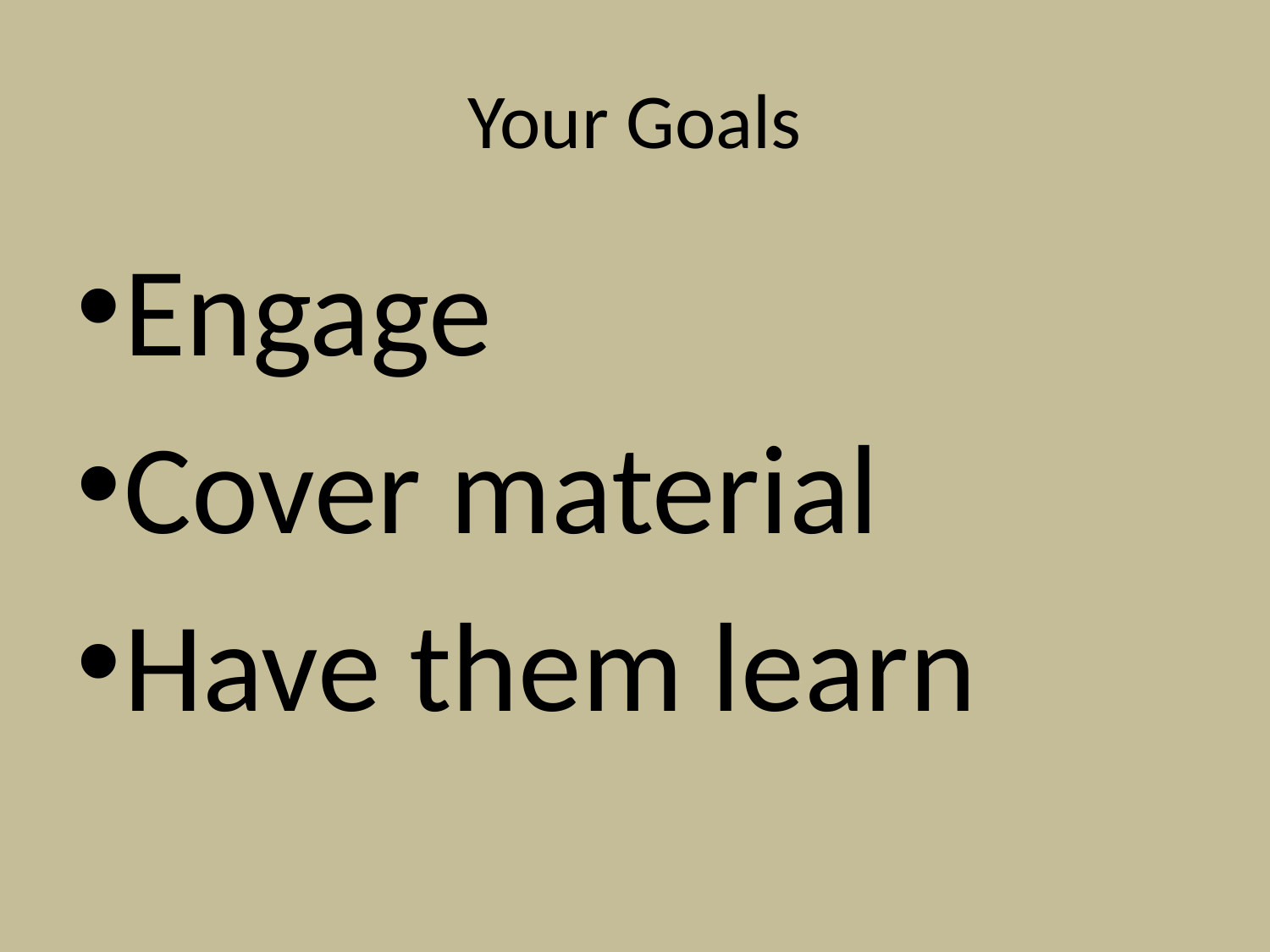

# Your Goals
Engage
Cover material
Have them learn